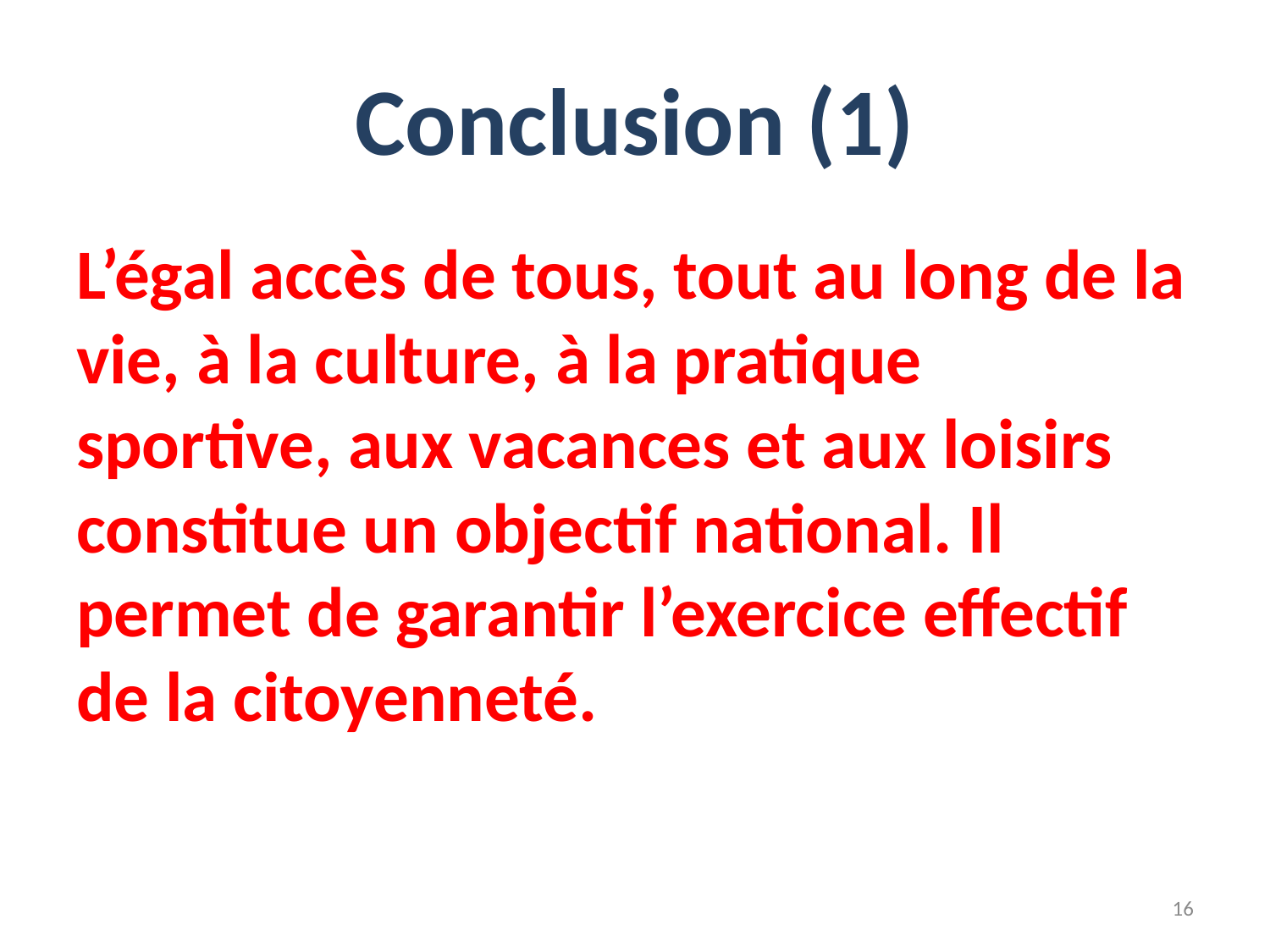

# Conclusion (1)
L’égal accès de tous, tout au long de la vie, à la culture, à la pratique sportive, aux vacances et aux loisirs constitue un objectif national. Il permet de garantir l’exercice effectif de la citoyenneté.
16